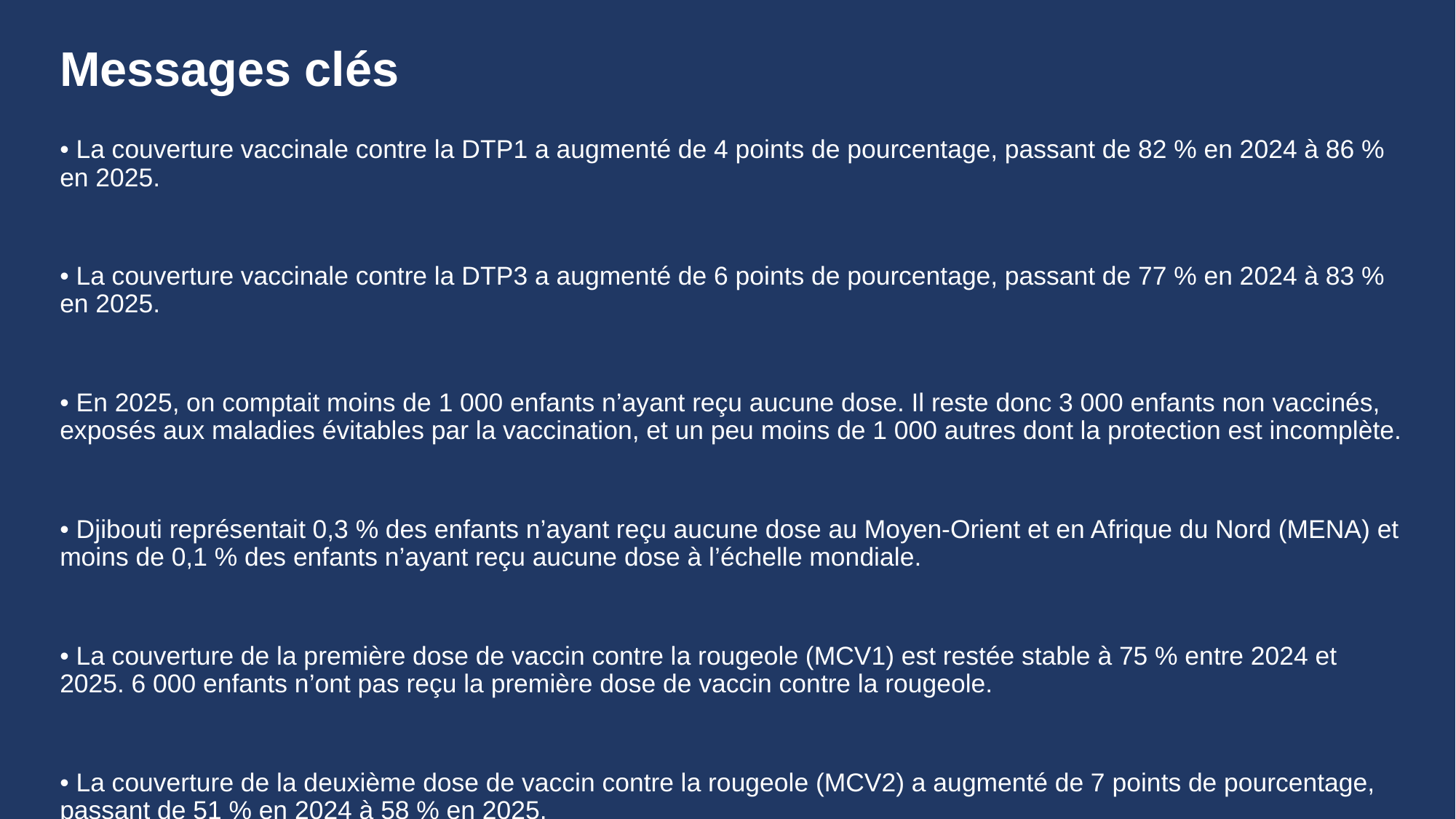

# Messages clés
• La couverture vaccinale contre la DTP1 a augmenté de 4 points de pourcentage, passant de 82 % en 2024 à 86 % en 2025.

• La couverture vaccinale contre la DTP3 a augmenté de 6 points de pourcentage, passant de 77 % en 2024 à 83 % en 2025.

• En 2025, on comptait moins de 1 000 enfants n’ayant reçu aucune dose. Il reste donc 3 000 enfants non vaccinés, exposés aux maladies évitables par la vaccination, et un peu moins de 1 000 autres dont la protection est incomplète.

• Djibouti représentait 0,3 % des enfants n’ayant reçu aucune dose au Moyen-Orient et en Afrique du Nord (MENA) et moins de 0,1 % des enfants n’ayant reçu aucune dose à l’échelle mondiale.

• La couverture de la première dose de vaccin contre la rougeole (MCV1) est restée stable à 75 % entre 2024 et 2025. 6 000 enfants n’ont pas reçu la première dose de vaccin contre la rougeole.

• La couverture de la deuxième dose de vaccin contre la rougeole (MCV2) a augmenté de 7 points de pourcentage, passant de 51 % en 2024 à 58 % en 2025.

• La couverture de la dernière dose du vaccin contre le HPV (HPVc) chez les filles est restée stable à 10 % en 2025.